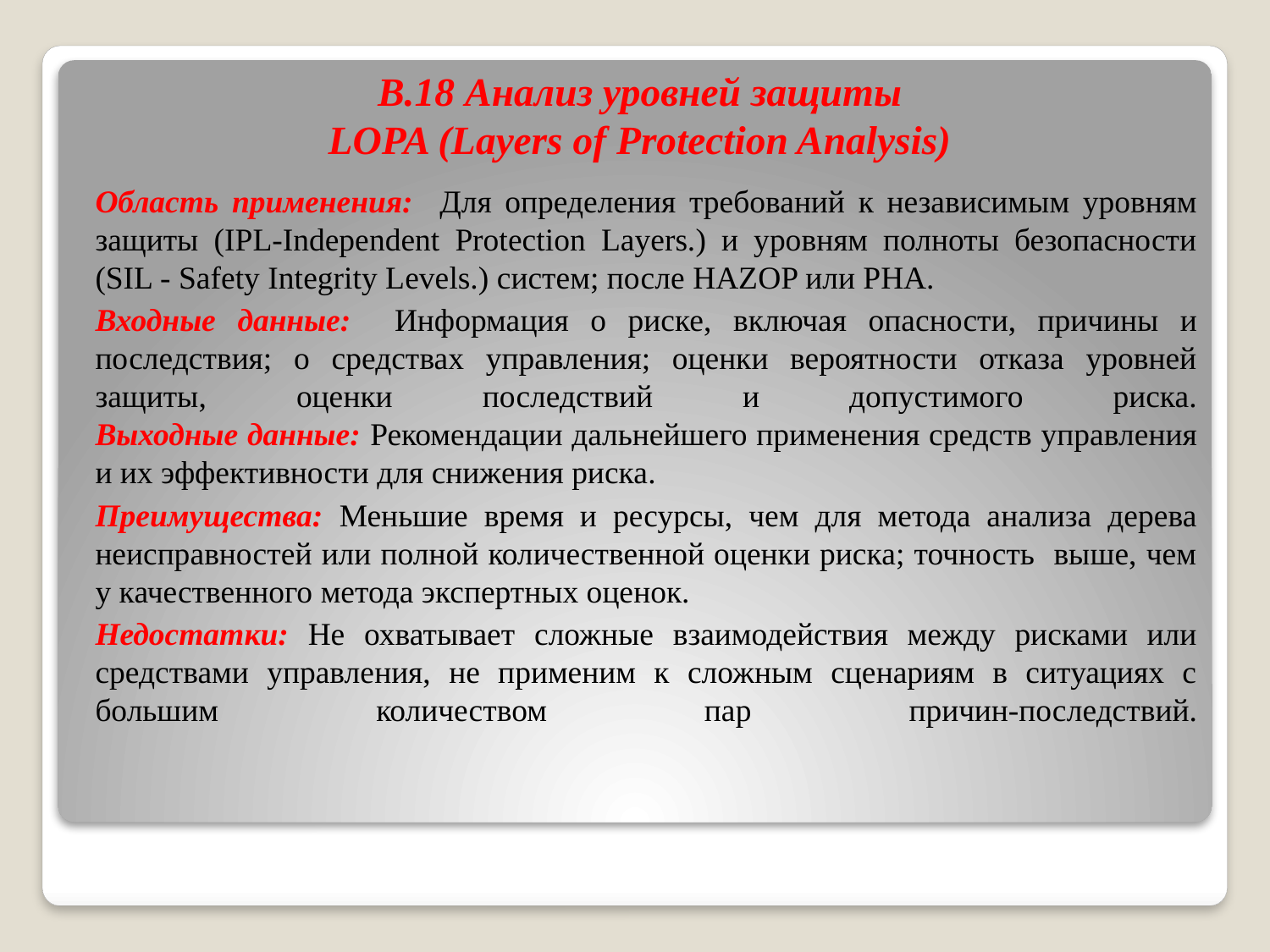

# B.18 Анализ уровней защиты LOPA (Layers of Protection Analysis)
Область применения:  Для определения требований к независимым уровням защиты (IPL-Independent Protection Layers.) и уровням полноты безопасности (SIL - Safety Integrity Levels.) систем; после HAZOP или PHA.
Входные данные:  Информация о риске, включая опасности, причины и последствия; о средствах управления; оценки вероятности отказа уровней защиты, оценки последствий и допустимого риска.
Выходные данные: Рекомендации дальнейшего применения средств управления и их эффективности для снижения риска.
Преимущества: Меньшие время и ресурсы, чем для метода анализа дерева неисправностей или полной количественной оценки риска; точность  выше, чем у качественного метода экспертных оценок.
Недостатки: Не охватывает сложные взаимодействия между рисками или средствами управления, не применим к сложным сценариям в ситуациях с большим количеством пар причин-последствий.